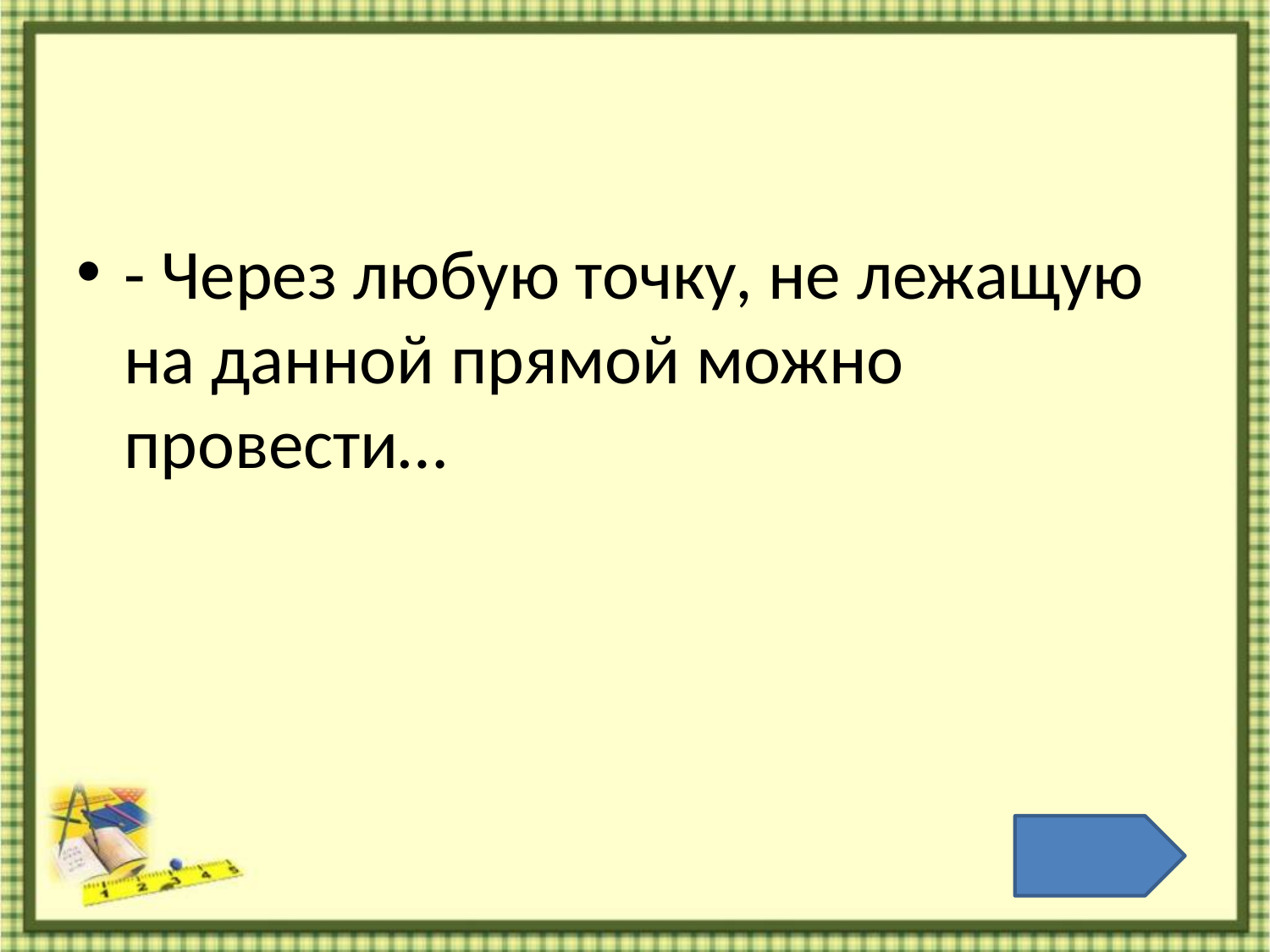

#
- Через любую точку, не лежащую на данной прямой можно провести…